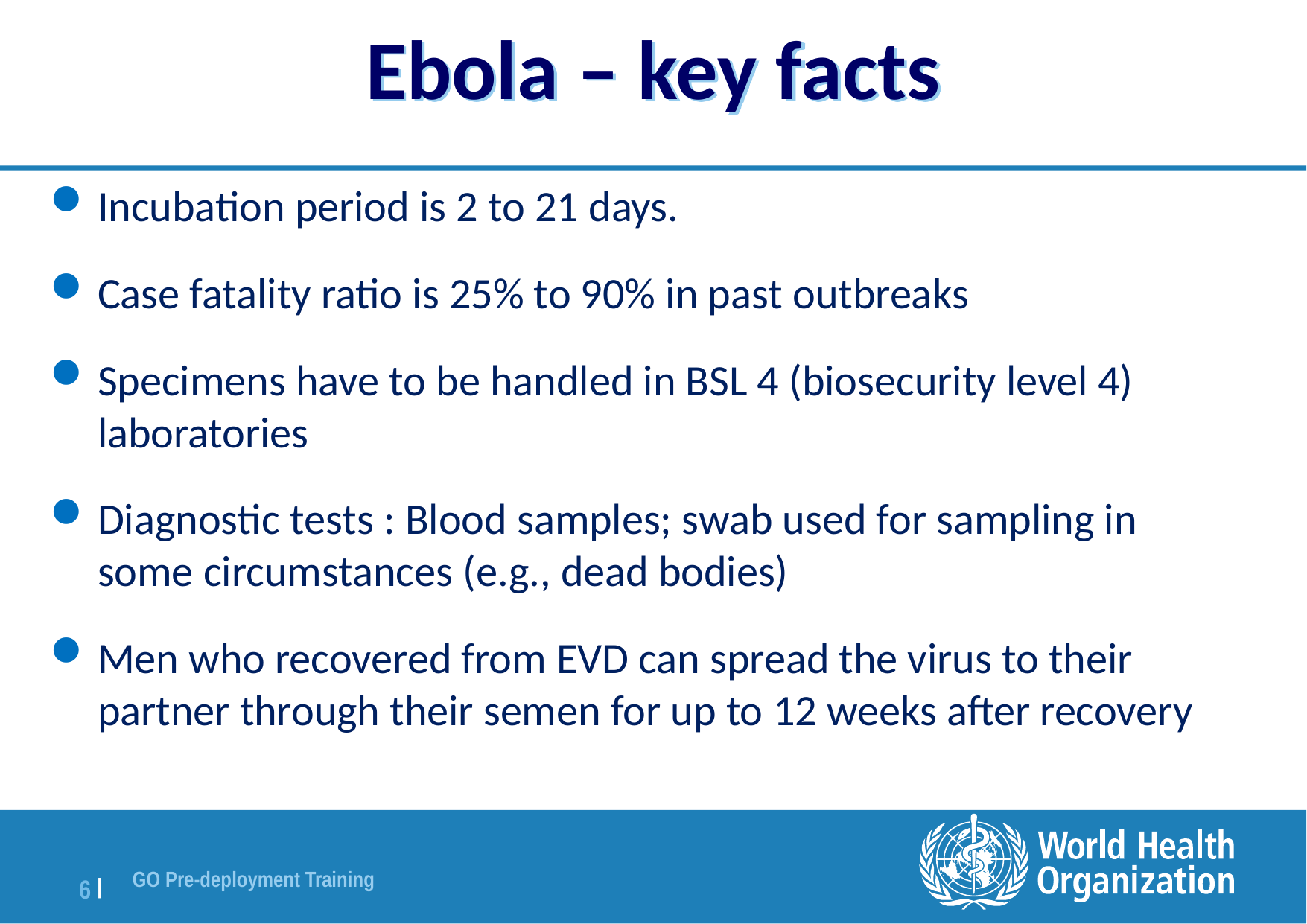

# Ebola – key facts
Incubation period is 2 to 21 days.
Case fatality ratio is 25% to 90% in past outbreaks
Specimens have to be handled in BSL 4 (biosecurity level 4) laboratories
Diagnostic tests : Blood samples; swab used for sampling in some circumstances (e.g., dead bodies)
Men who recovered from EVD can spread the virus to their partner through their semen for up to 12 weeks after recovery